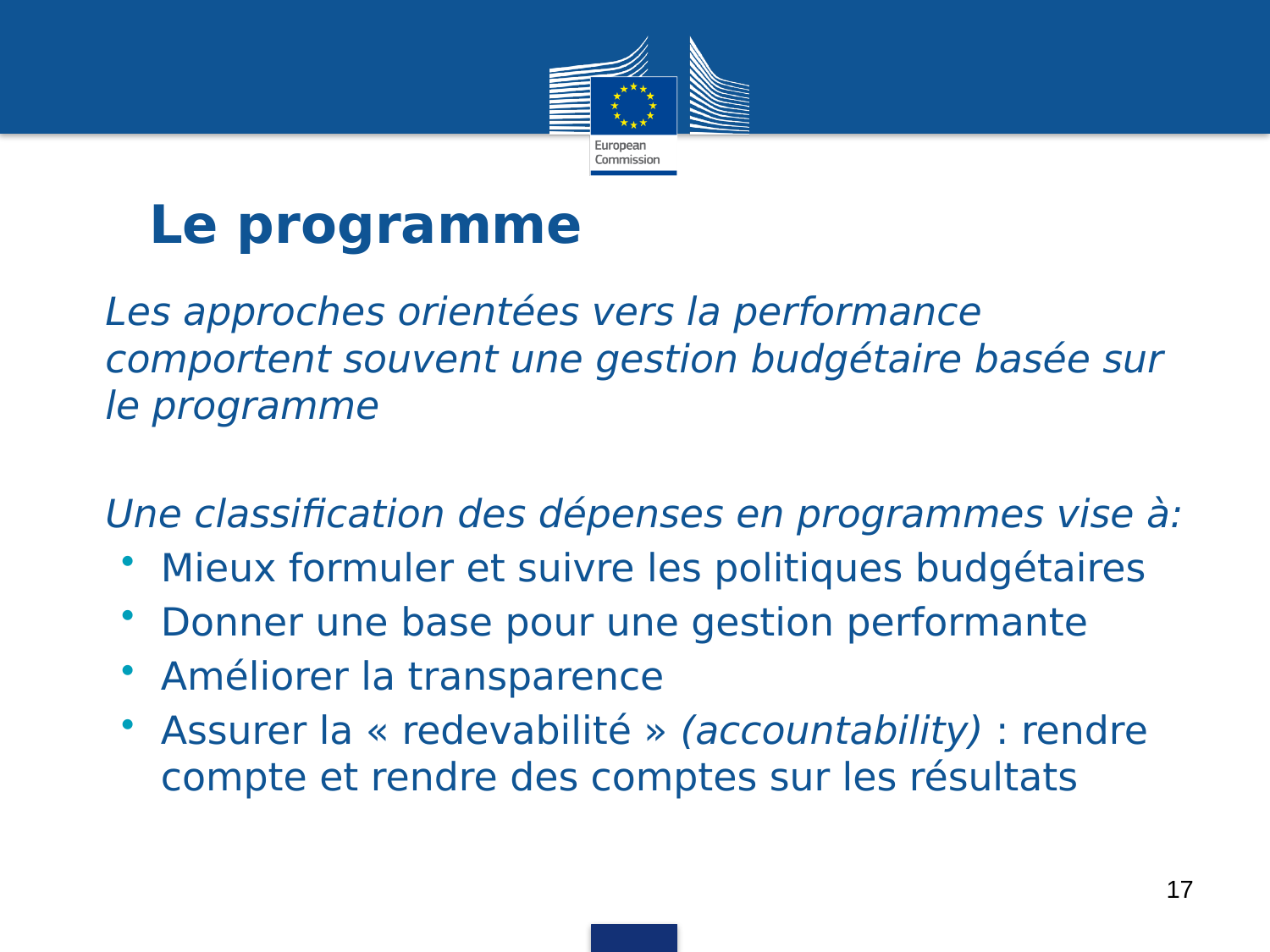

# Le programme

Les approches orientées vers la performance comportent souvent une gestion budgétaire basée sur le programme

Une classification des dépenses en programmes vise à:
Mieux formuler et suivre les politiques budgétaires
Donner une base pour une gestion performante
Améliorer la transparence
Assurer la « redevabilité » (accountability) : rendre compte et rendre des comptes sur les résultats

17